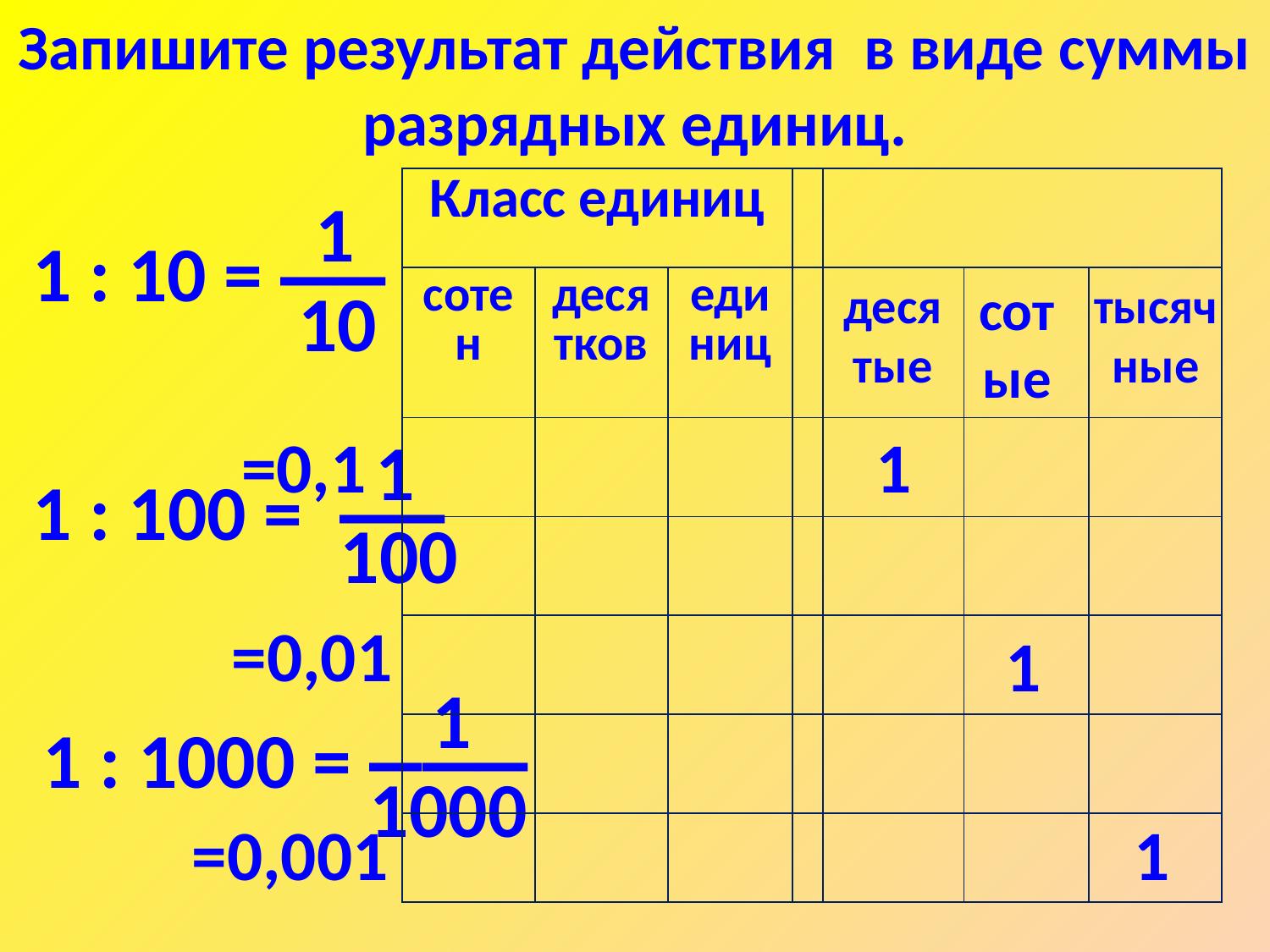

Запишите результат действия  в виде суммы разрядных единиц.
__
  1
 10
| Класс единиц |  |  |  |  |  |  |
| --- | --- | --- | --- | --- | --- | --- |
| сотен | десятков | единиц |  |  |  |  |
|  |  |  |  |  |  |  |
|  |  |  |  |  |  |  |
|  |  |  |  |  |  |  |
|  |  |  |  |  |  |  |
|  |  |  |  |  |  |  |
1 : 10 =
десятые
сотые
тысячные
__
 100
  1
=0,1
1
1 : 100 =
=0,01
1
___
   1
1000
1 : 1000 =
=0,001
1